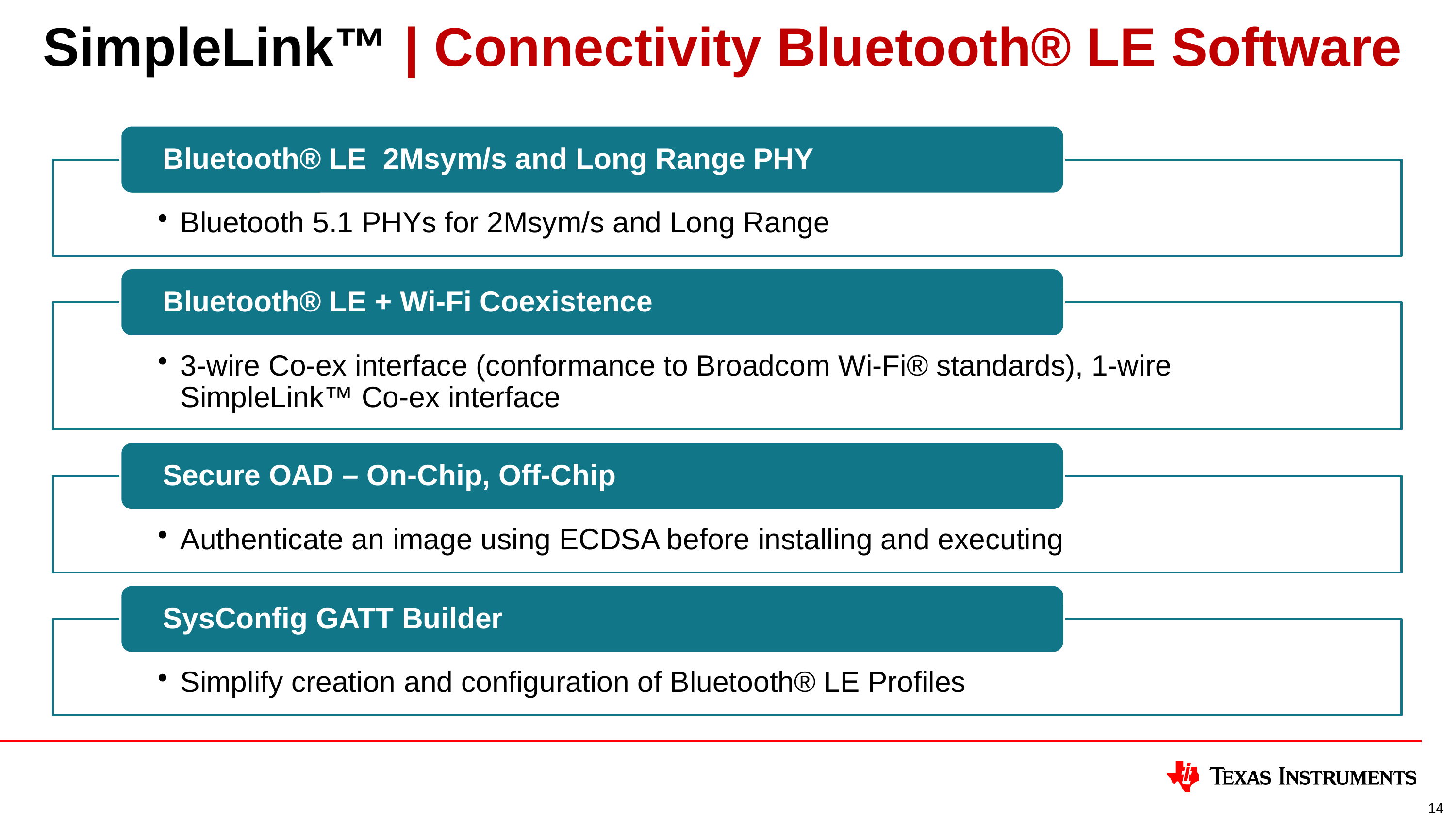

# SimpleLink™ | Connectivity Bluetooth® LE Software
Bluetooth 5.1 PHYs for 2Msym/s and Long Range
Bluetooth® LE  2Msym/s and Long Range PHY
3-wire Co-ex interface (conformance to Broadcom Wi-Fi® standards), 1-wire SimpleLink™ Co-ex interface
Bluetooth® LE + Wi-Fi Coexistence
Authenticate an image using ECDSA before installing and executing
Secure OAD – On-Chip, Off-Chip
Simplify creation and configuration of Bluetooth® LE Profiles
SysConfig GATT Builder
14